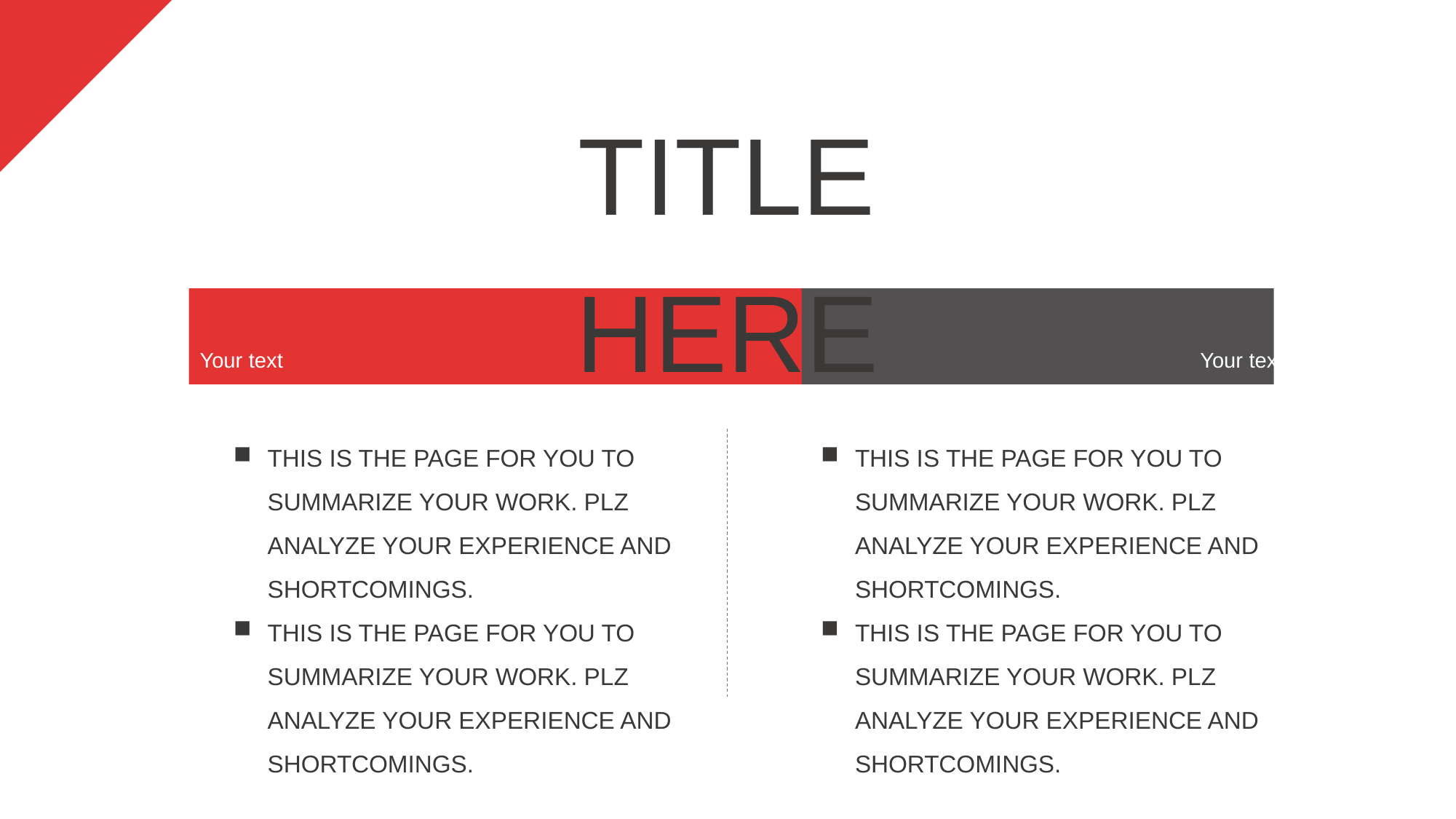

TITLE HERE

Your text
Your text
THIS IS THE PAGE FOR YOU TO SUMMARIZE YOUR WORK. PLZ ANALYZE YOUR EXPERIENCE AND SHORTCOMINGS.
THIS IS THE PAGE FOR YOU TO SUMMARIZE YOUR WORK. PLZ ANALYZE YOUR EXPERIENCE AND SHORTCOMINGS.

THIS IS THE PAGE FOR YOU TO SUMMARIZE YOUR WORK. PLZ ANALYZE YOUR EXPERIENCE AND SHORTCOMINGS.
THIS IS THE PAGE FOR YOU TO SUMMARIZE YOUR WORK. PLZ ANALYZE YOUR EXPERIENCE AND SHORTCOMINGS.